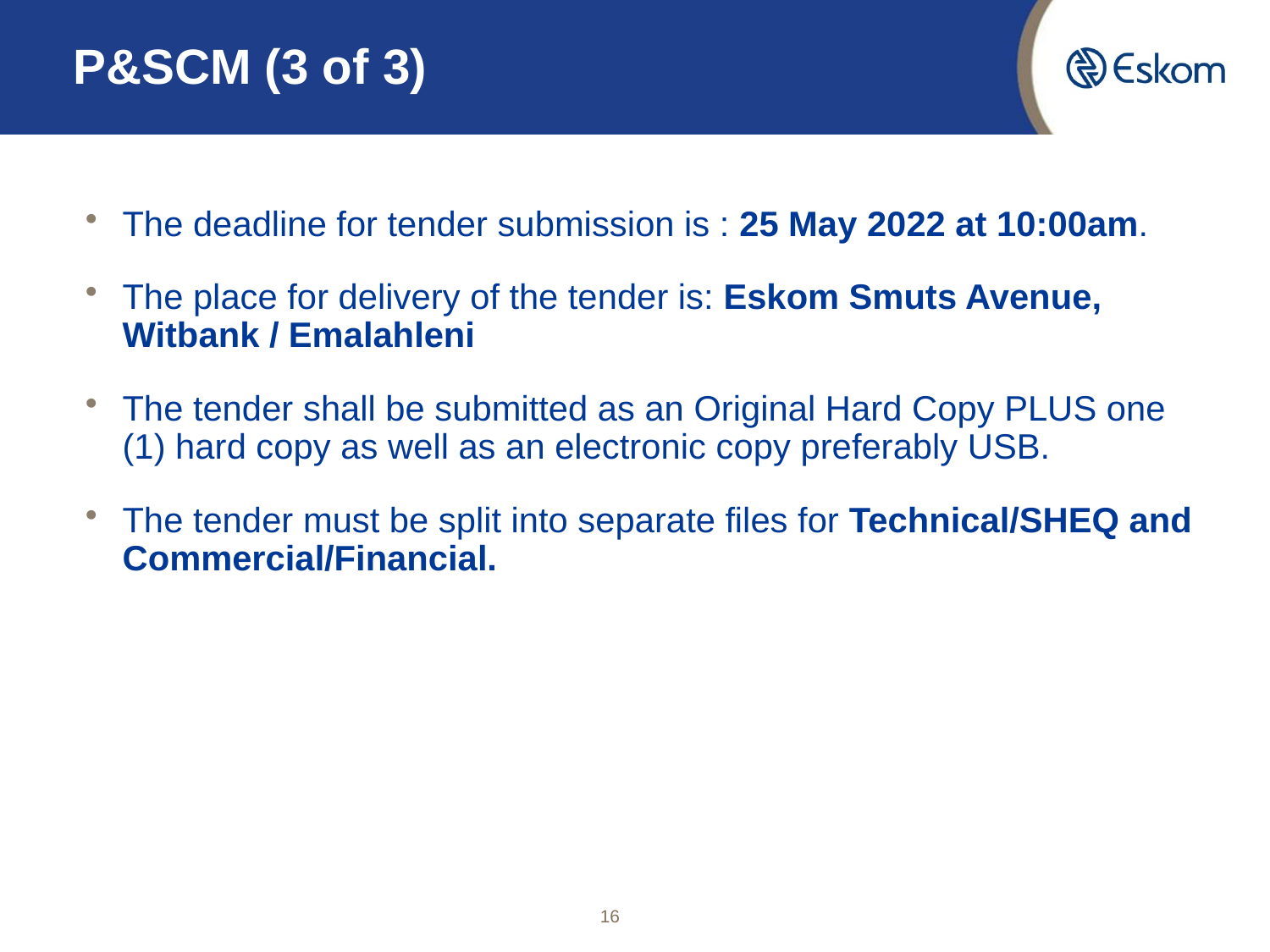

# P&SCM (3 of 3)
The deadline for tender submission is : 25 May 2022 at 10:00am.
The place for delivery of the tender is: Eskom Smuts Avenue, Witbank / Emalahleni
The tender shall be submitted as an Original Hard Copy PLUS one (1) hard copy as well as an electronic copy preferably USB.
The tender must be split into separate files for Technical/SHEQ and Commercial/Financial.

16